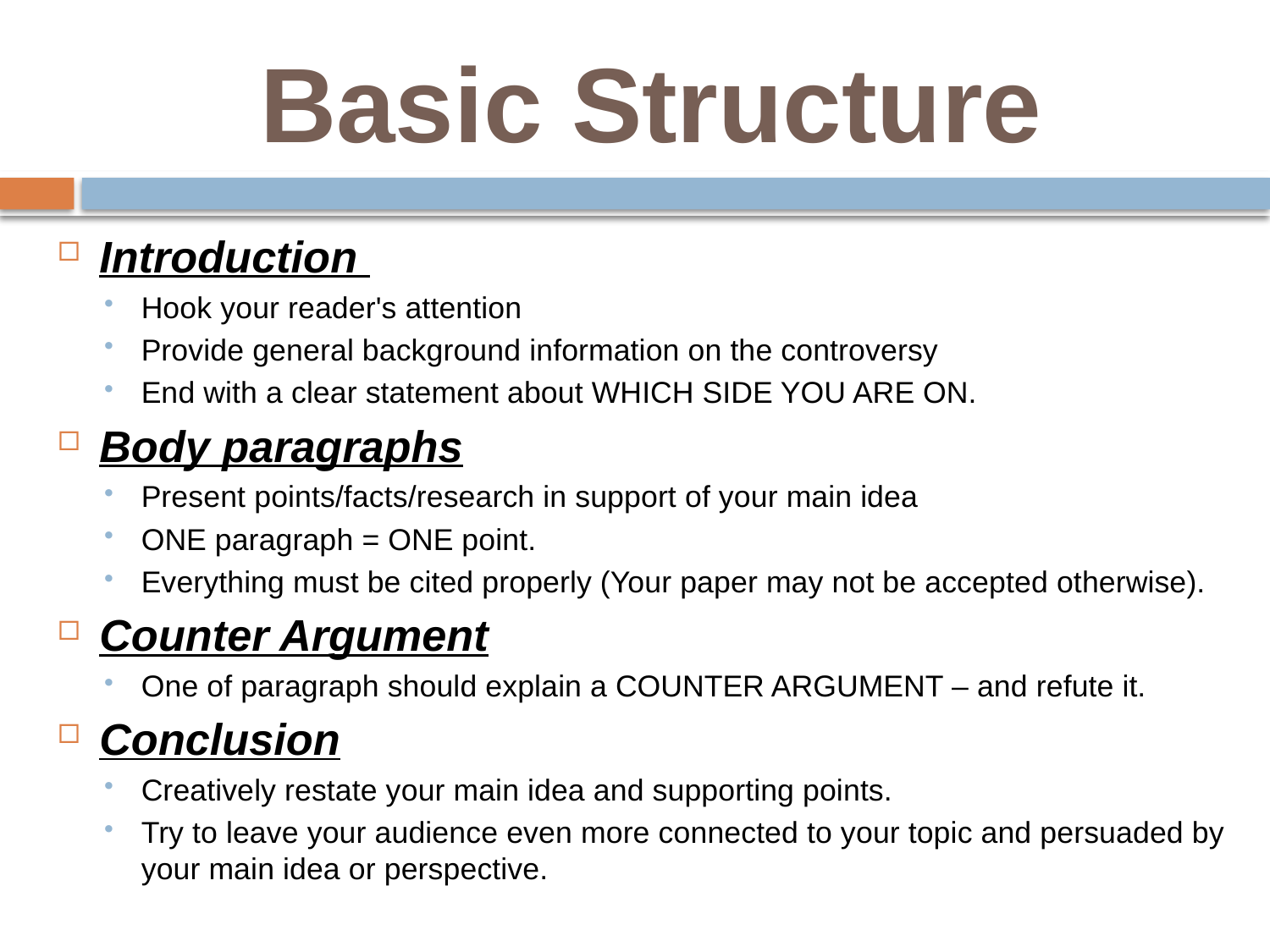

# Basic Structure
Introduction
Hook your reader's attention
Provide general background information on the controversy
End with a clear statement about WHICH SIDE YOU ARE ON.
Body paragraphs
Present points/facts/research in support of your main idea
ONE paragraph = ONE point.
Everything must be cited properly (Your paper may not be accepted otherwise).
Counter Argument
One of paragraph should explain a COUNTER ARGUMENT – and refute it.
Conclusion
Creatively restate your main idea and supporting points.
Try to leave your audience even more connected to your topic and persuaded by your main idea or perspective.